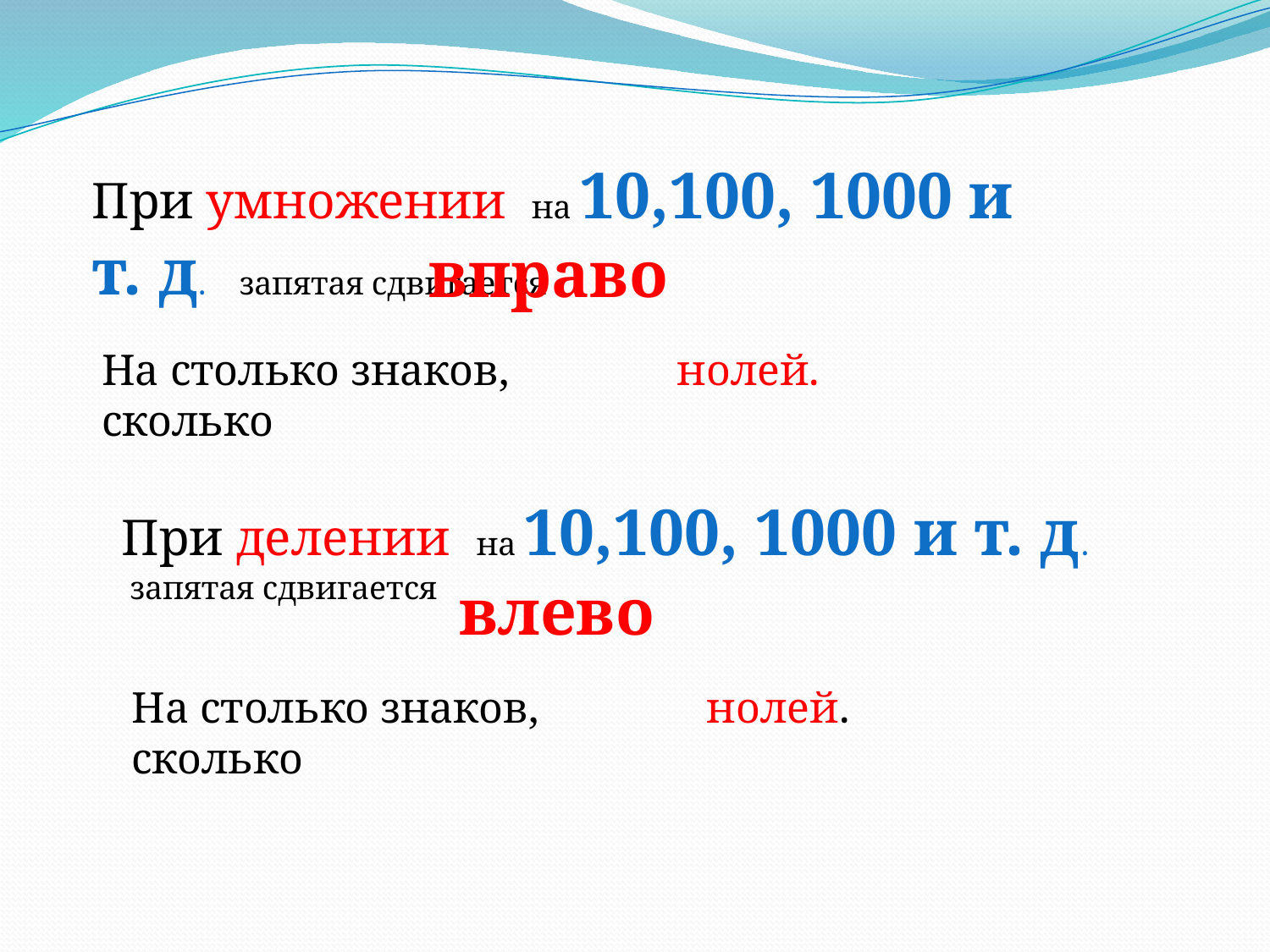

При умножении  на 10,100, 1000 и т. д.    запятая сдвигается
вправо
На столько знаков, сколько
нолей.
При делении  на 10,100, 1000 и т. д.    запятая сдвигается
влево
На столько знаков, сколько
нолей.